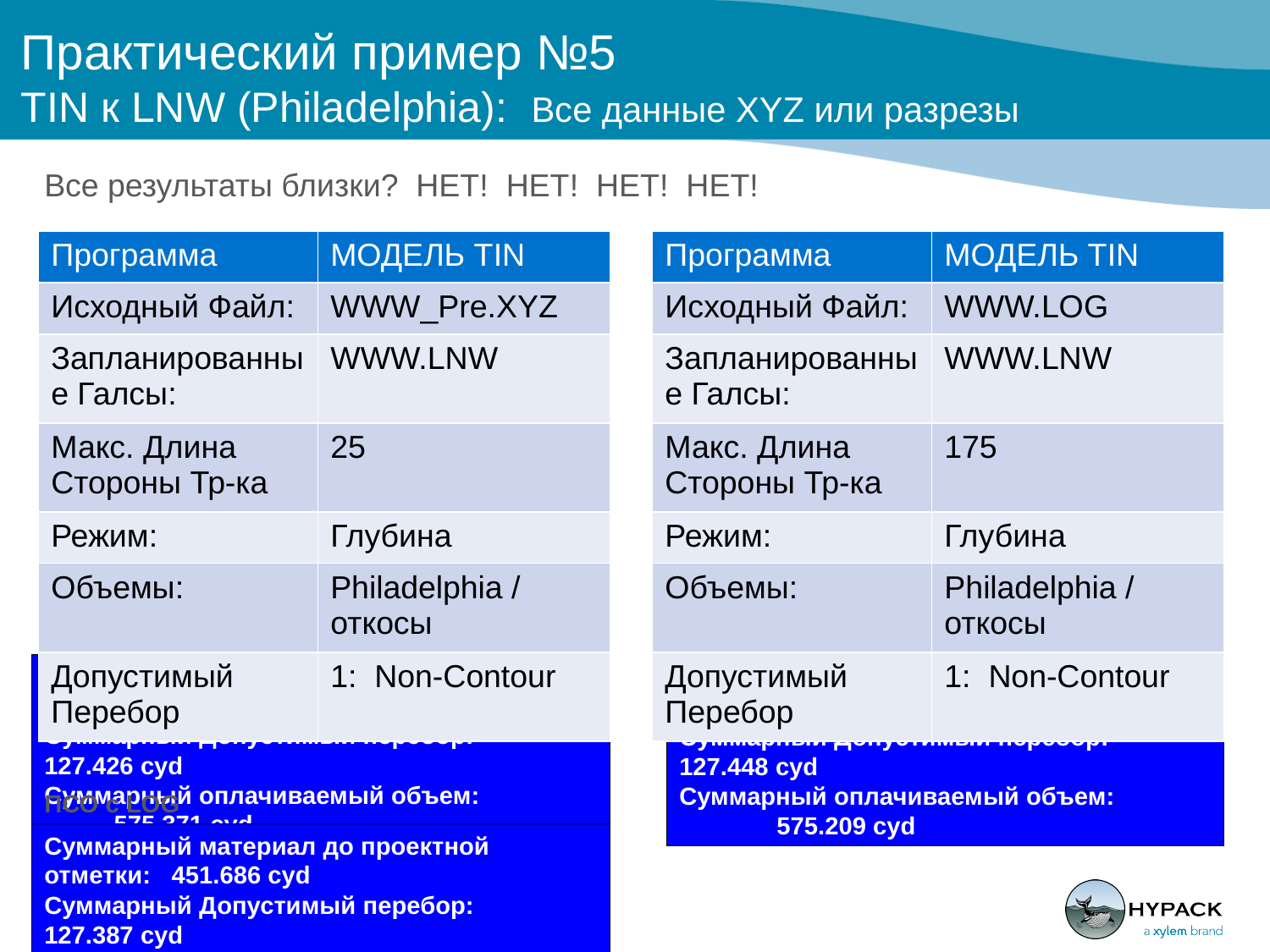

# Практический пример №5 TIN к LNW (Philadelphia):  Все данные XYZ или разрезы
Все результаты близки?  НЕТ!  НЕТ!  НЕТ!  НЕТ!
| Программа | МОДЕЛЬ TIN |
| --- | --- |
| Исходный Файл: | WWW\_Pre.XYZ |
| Запланированные Галсы: | WWW.LNW |
| Макс. Длина Стороны Тр-ка | 25 |
| Режим: | Глубина |
| Объемы: | Philadelphia / откосы |
| Допустимый Перебор | 1: Non-Contour |
| Программа | МОДЕЛЬ TIN |
| --- | --- |
| Исходный Файл: | WWW.LOG |
| Запланированные Галсы: | WWW.LNW |
| Макс. Длина Стороны Тр-ка | 175 |
| Режим: | Глубина |
| Объемы: | Philadelphia / откосы |
| Допустимый Перебор | 1: Non-Contour |
TIN с XYZ
TIN с LOG
Суммарный материал до проектной отметки: 447.945 cyd
Суммарный Допустимый перебор:        127.426 cyd
Суммарный оплачиваемый объем:                           575.371 cyd
Суммарный материал до проектной отметки:   447.761 cyd
Суммарный Допустимый перебор:         127.448 cyd
Суммарный оплачиваемый объем:                            575.209 cyd
ПСО с LOG
Суммарный материал до проектной отметки:   451.686 cyd
Суммарный Допустимый перебор:         127.387 cyd
Суммарный оплачиваемый объем:                            579.073 cyd